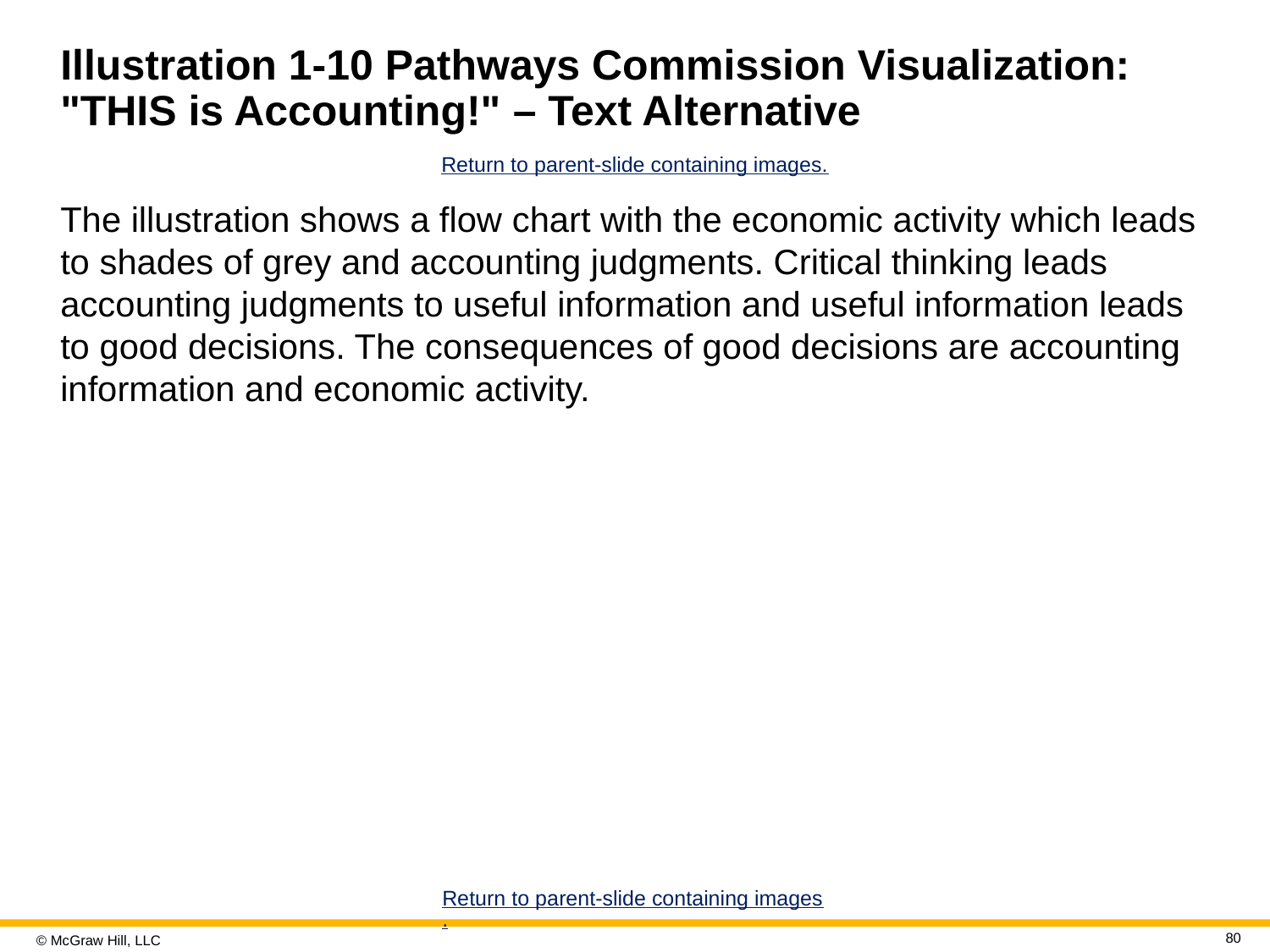

# Illustration 1-10 Pathways Commission Visualization: "THIS is Accounting!" – Text Alternative
Return to parent-slide containing images.
The illustration shows a flow chart with the economic activity which leads to shades of grey and accounting judgments. Critical thinking leads accounting judgments to useful information and useful information leads to good decisions. The consequences of good decisions are accounting information and economic activity.
Return to parent-slide containing images.
80